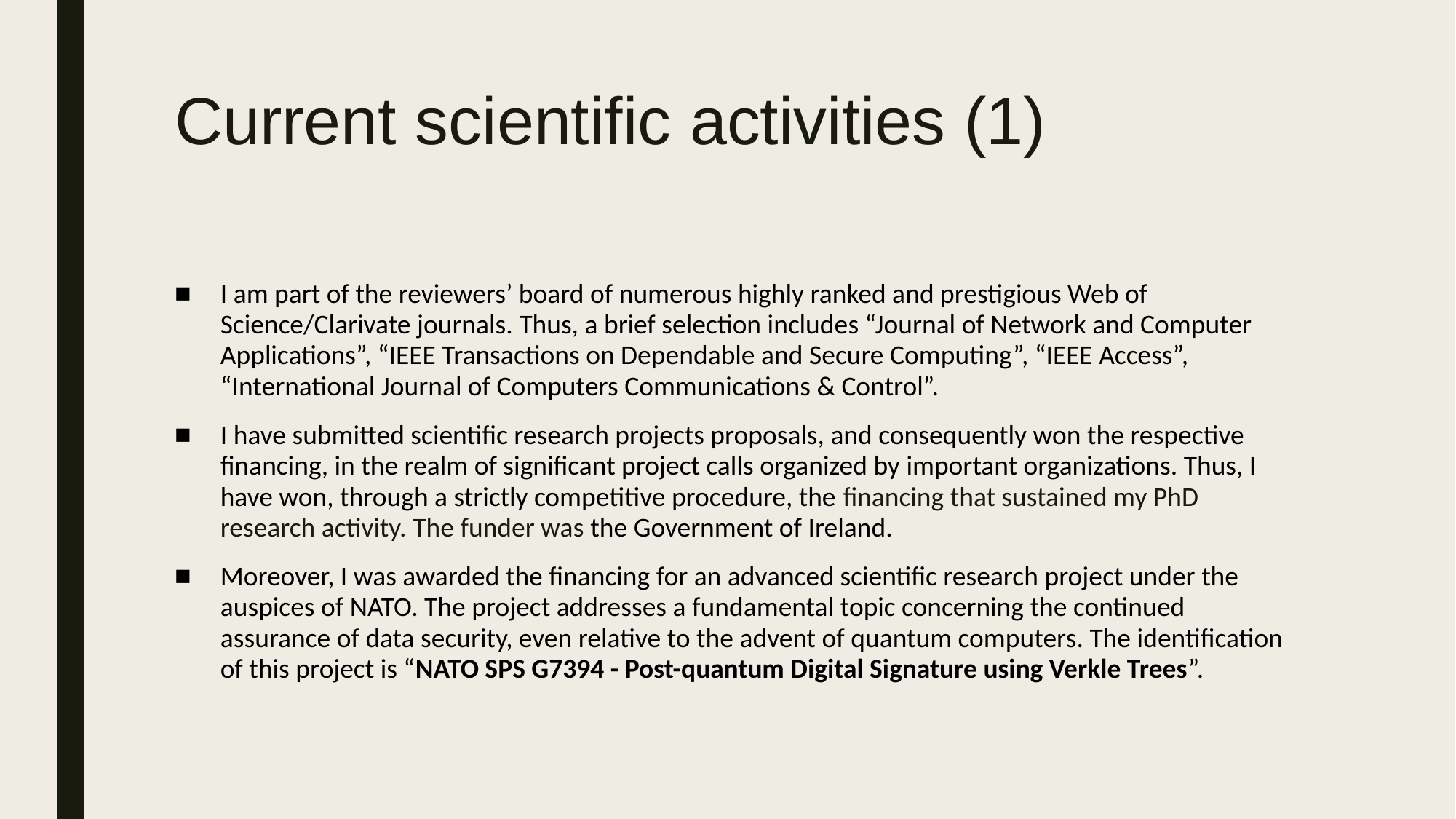

# Current scientific activities (1)
I am part of the reviewers’ board of numerous highly ranked and prestigious Web of Science/Clarivate journals. Thus, a brief selection includes “Journal of Network and Computer Applications”, “IEEE Transactions on Dependable and Secure Computing”, “IEEE Access”, “International Journal of Computers Communications & Control”.
I have submitted scientific research projects proposals, and consequently won the respective financing, in the realm of significant project calls organized by important organizations. Thus, I have won, through a strictly competitive procedure, the financing that sustained my PhD research activity. The funder was the Government of Ireland.
Moreover, I was awarded the financing for an advanced scientific research project under the auspices of NATO. The project addresses a fundamental topic concerning the continued assurance of data security, even relative to the advent of quantum computers. The identification of this project is “NATO SPS G7394 - Post-quantum Digital Signature using Verkle Trees”.